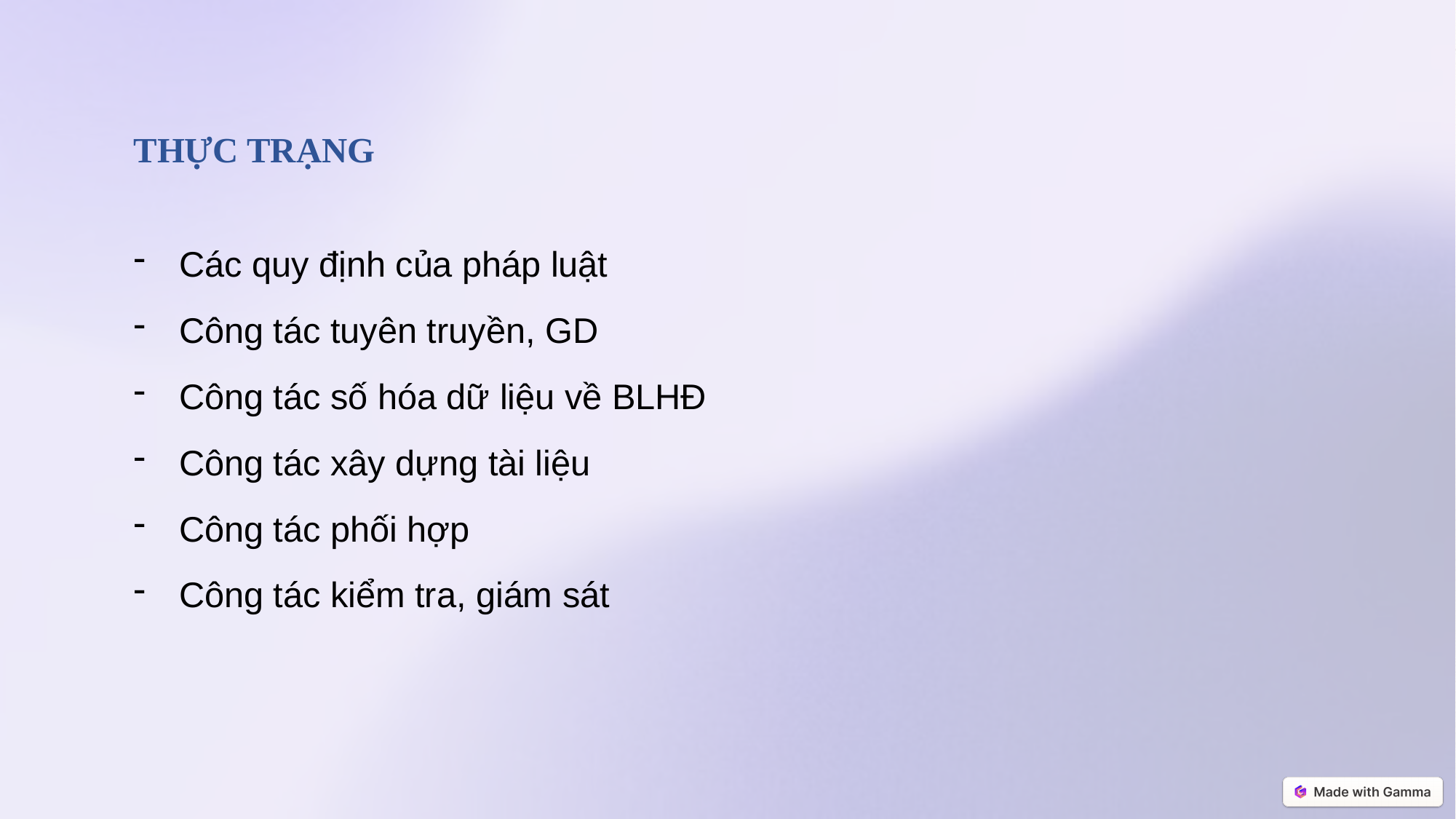

THỰC TRẠNG

Các quy định của pháp luật
Công tác tuyên truyền, GD
Công tác số hóa dữ liệu về BLHĐ
Công tác xây dựng tài liệu
Công tác phối hợp
Công tác kiểm tra, giám sát